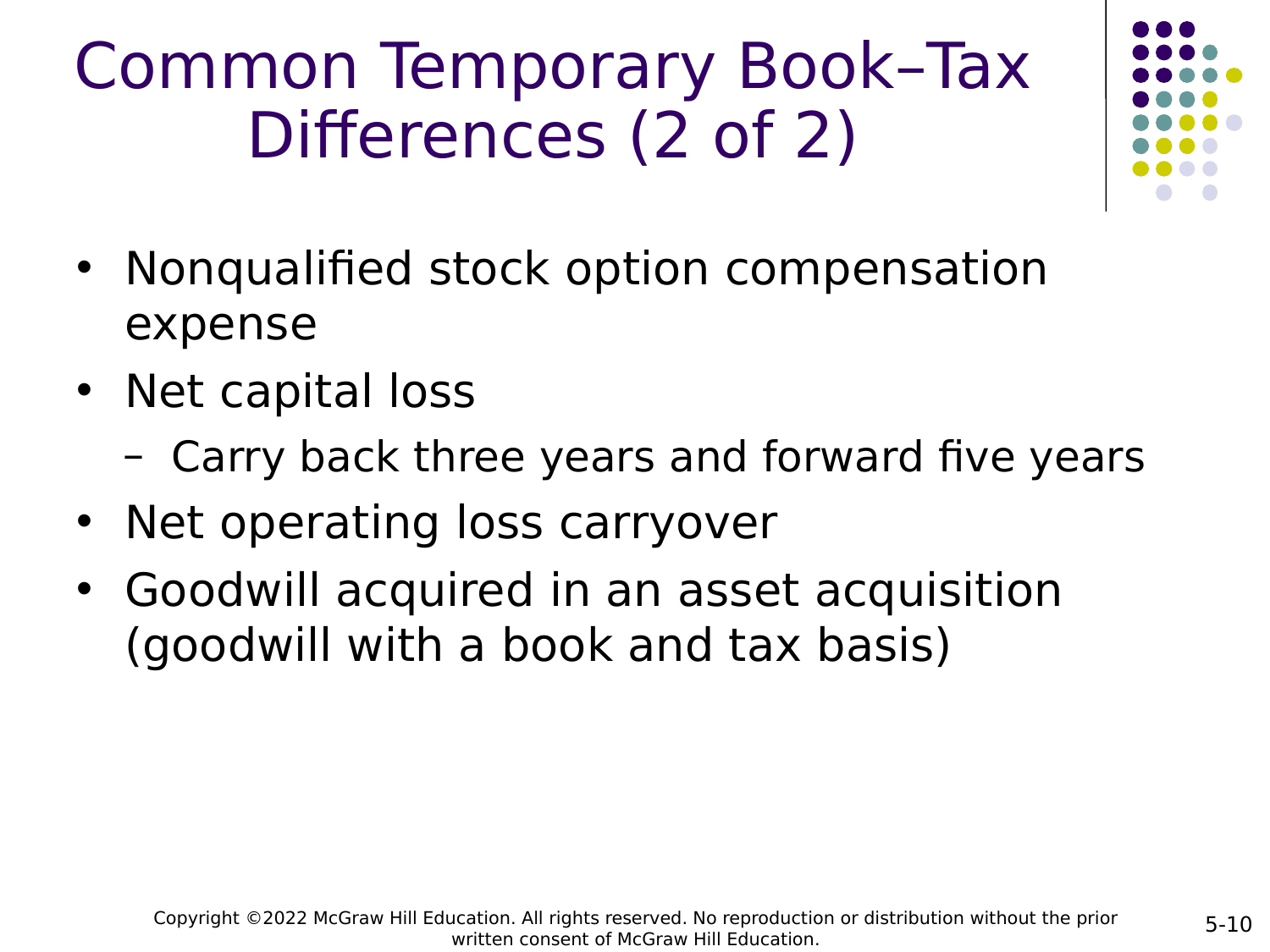

# Common Temporary Book–Tax Differences (2 of 2)
Nonqualified stock option compensation expense
Net capital loss
Carry back three years and forward five years
Net operating loss carryover
Goodwill acquired in an asset acquisition (goodwill with a book and tax basis)
5-10